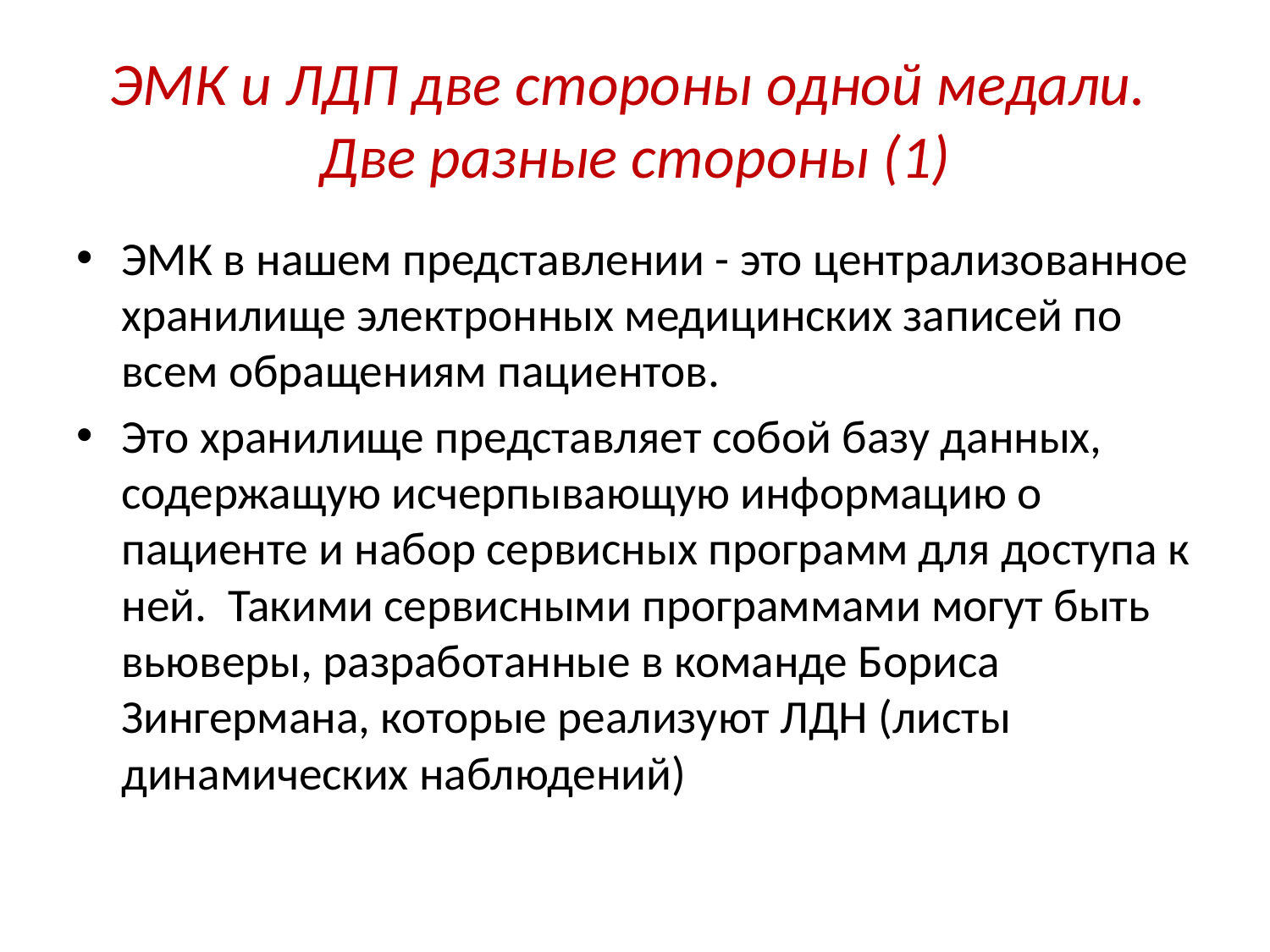

# ЭМК и ЛДП две стороны одной медали.  Две разные стороны (1)
ЭМК в нашем представлении - это централизованное хранилище электронных медицинских записей по всем обращениям пациентов.
Это хранилище представляет собой базу данных, содержащую исчерпывающую информацию о пациенте и набор сервисных программ для доступа к ней.  Такими сервисными программами могут быть вьюверы, разработанные в команде Бориса Зингермана, которые реализуют ЛДН (листы динамических наблюдений)